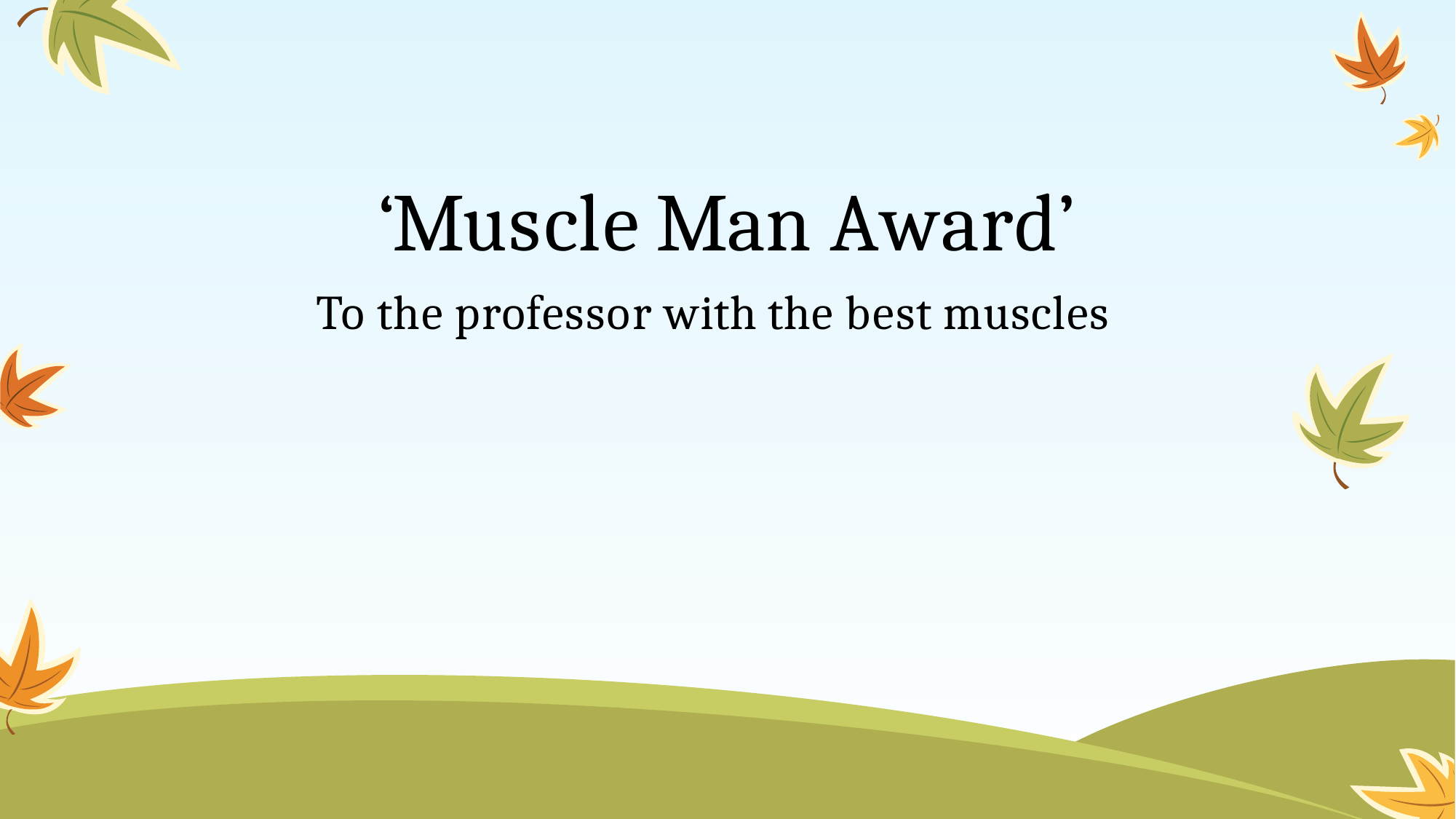

# ‘Muscle Man Award’
To the professor with the best muscles